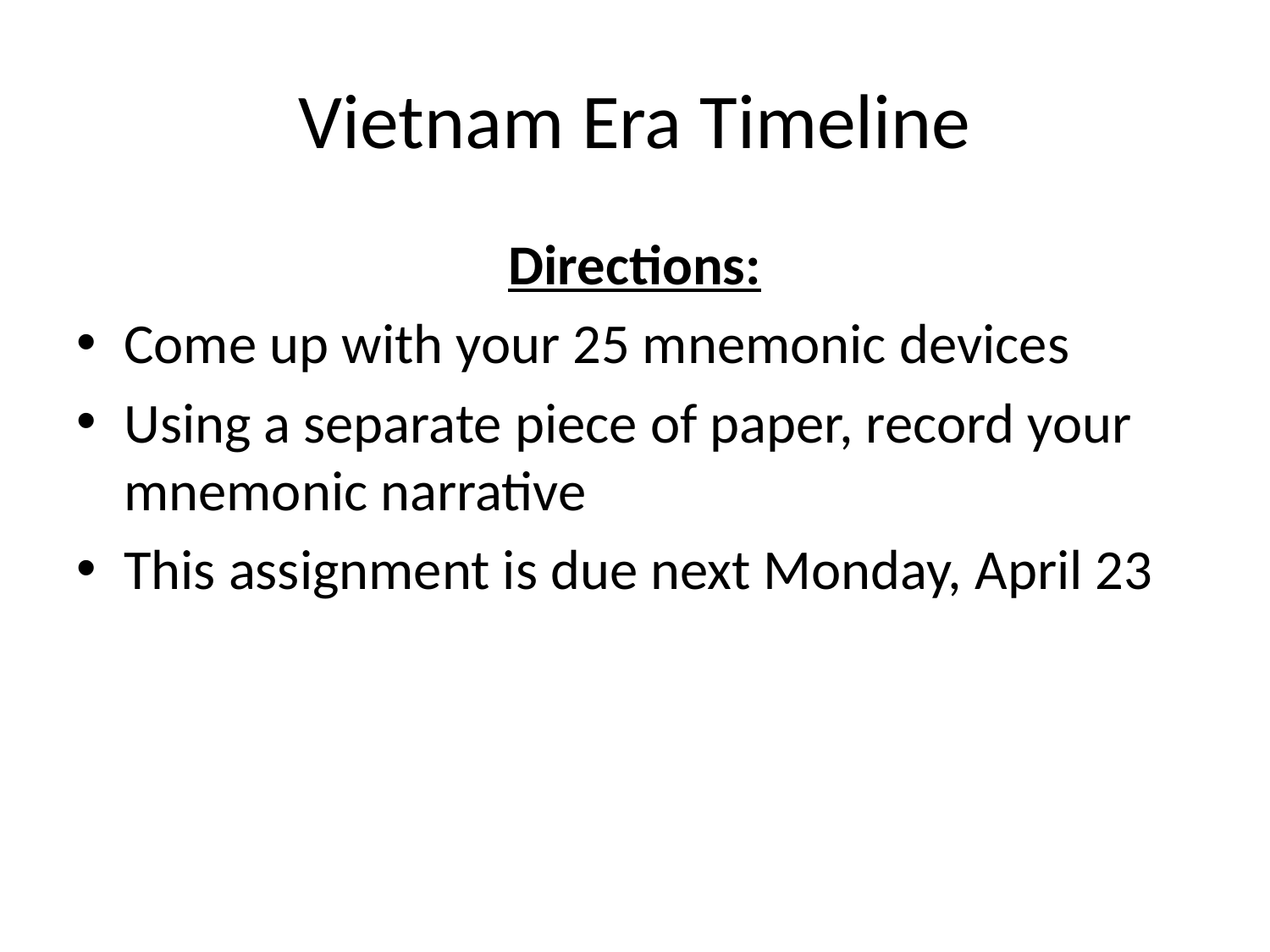

# Vietnam Era Timeline
Directions:
Come up with your 25 mnemonic devices
Using a separate piece of paper, record your mnemonic narrative
This assignment is due next Monday, April 23